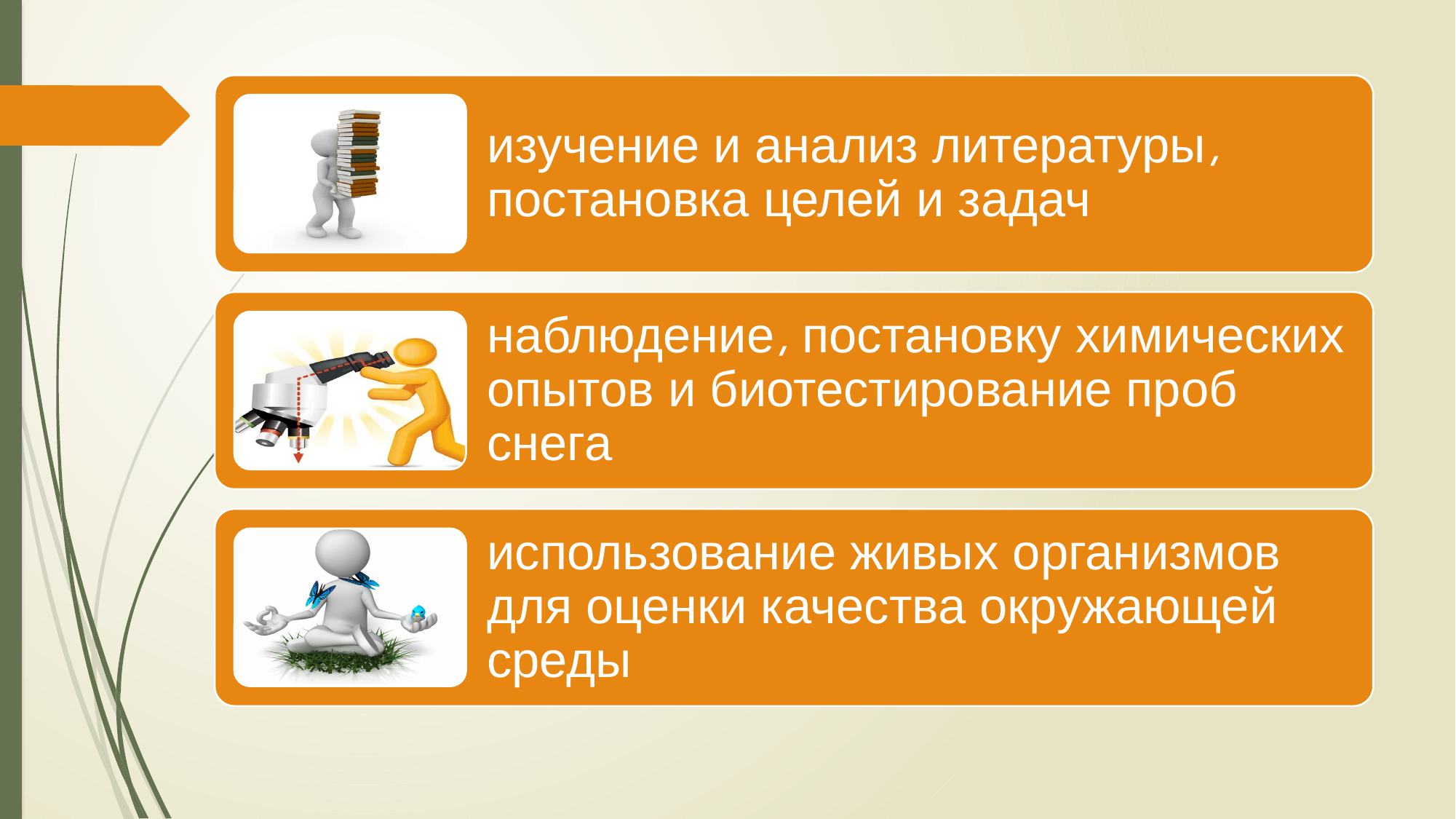

изучение и анализ литературы, постановка целей и задач
наблюдение, постановку химических опытов и биотестирование проб снега
использование живых организмов для оценки качества окружающей среды